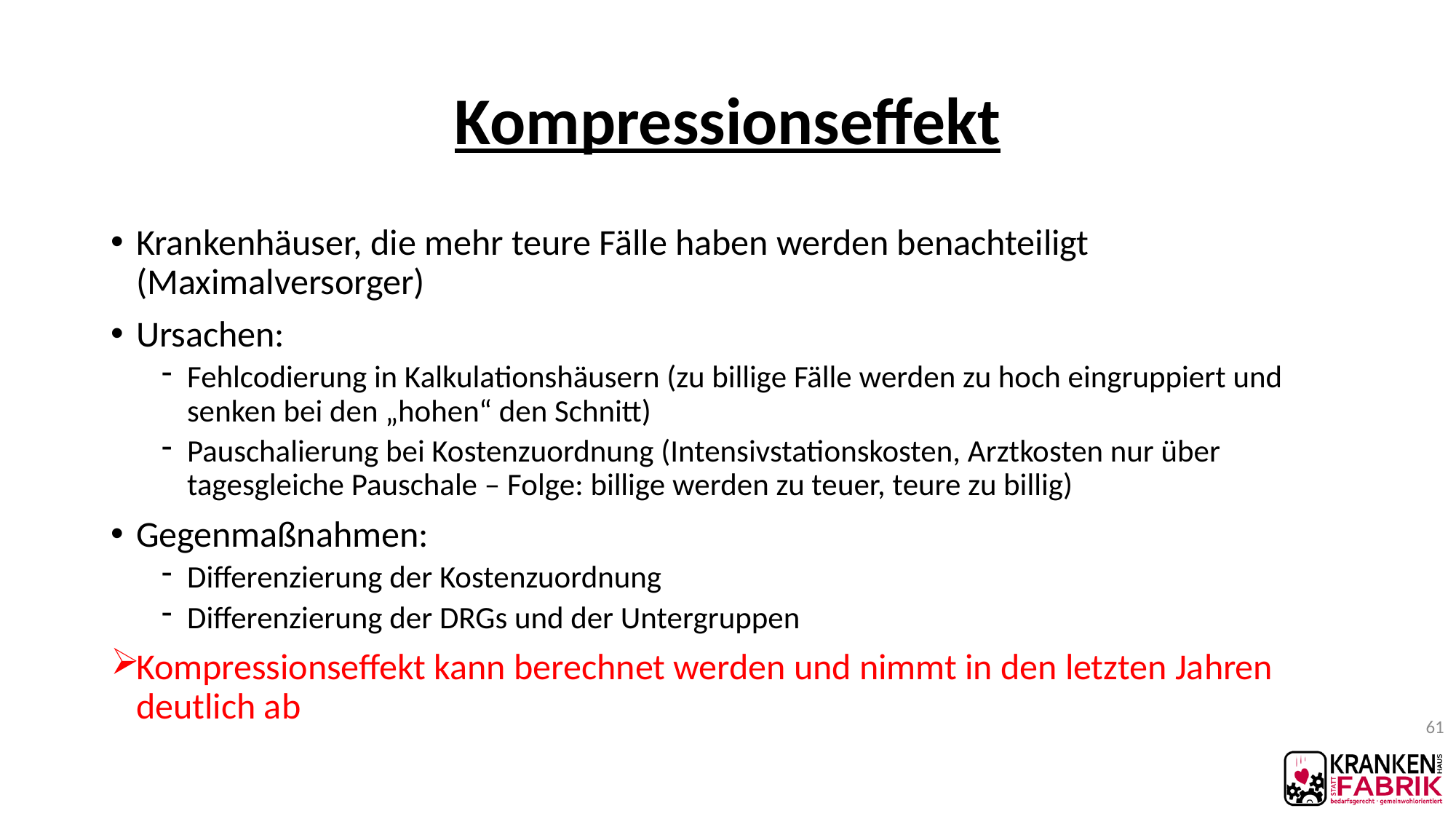

# Kompressionseffekt
Krankenhäuser, die mehr teure Fälle haben werden benachteiligt (Maximalversorger)
Ursachen:
Fehlcodierung in Kalkulationshäusern (zu billige Fälle werden zu hoch eingruppiert und senken bei den „hohen“ den Schnitt)
Pauschalierung bei Kostenzuordnung (Intensivstationskosten, Arztkosten nur über tagesgleiche Pauschale – Folge: billige werden zu teuer, teure zu billig)
Gegenmaßnahmen:
Differenzierung der Kostenzuordnung
Differenzierung der DRGs und der Untergruppen
Kompressionseffekt kann berechnet werden und nimmt in den letzten Jahren deutlich ab

61